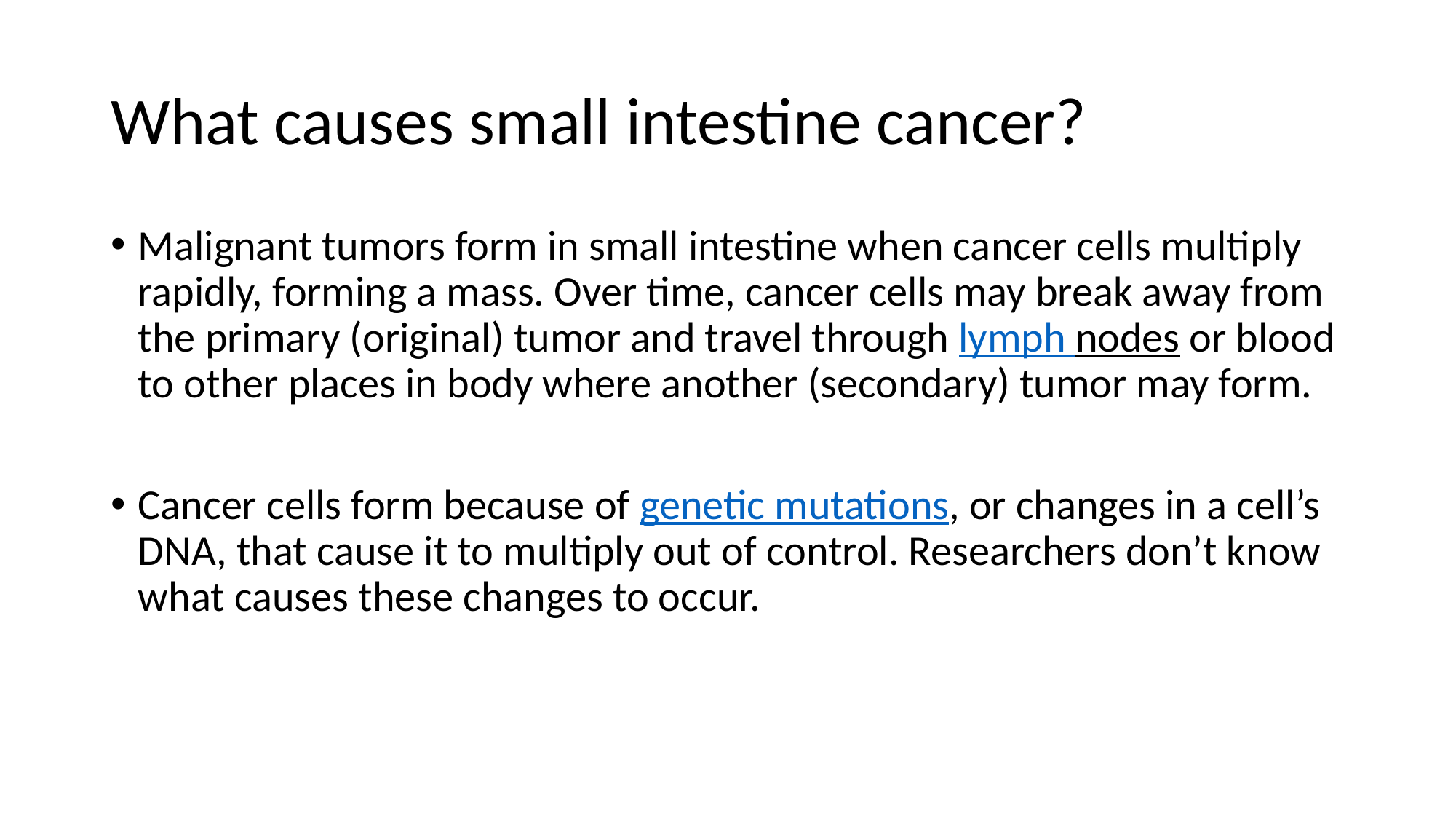

# What causes small intestine cancer?
Malignant tumors form in small intestine when cancer cells multiply rapidly, forming a mass. Over time, cancer cells may break away from the primary (original) tumor and travel through lymph nodes or blood to other places in body where another (secondary) tumor may form.

Cancer cells form because of genetic mutations, or changes in a cell’s DNA, that cause it to multiply out of control. Researchers don’t know what causes these changes to occur.